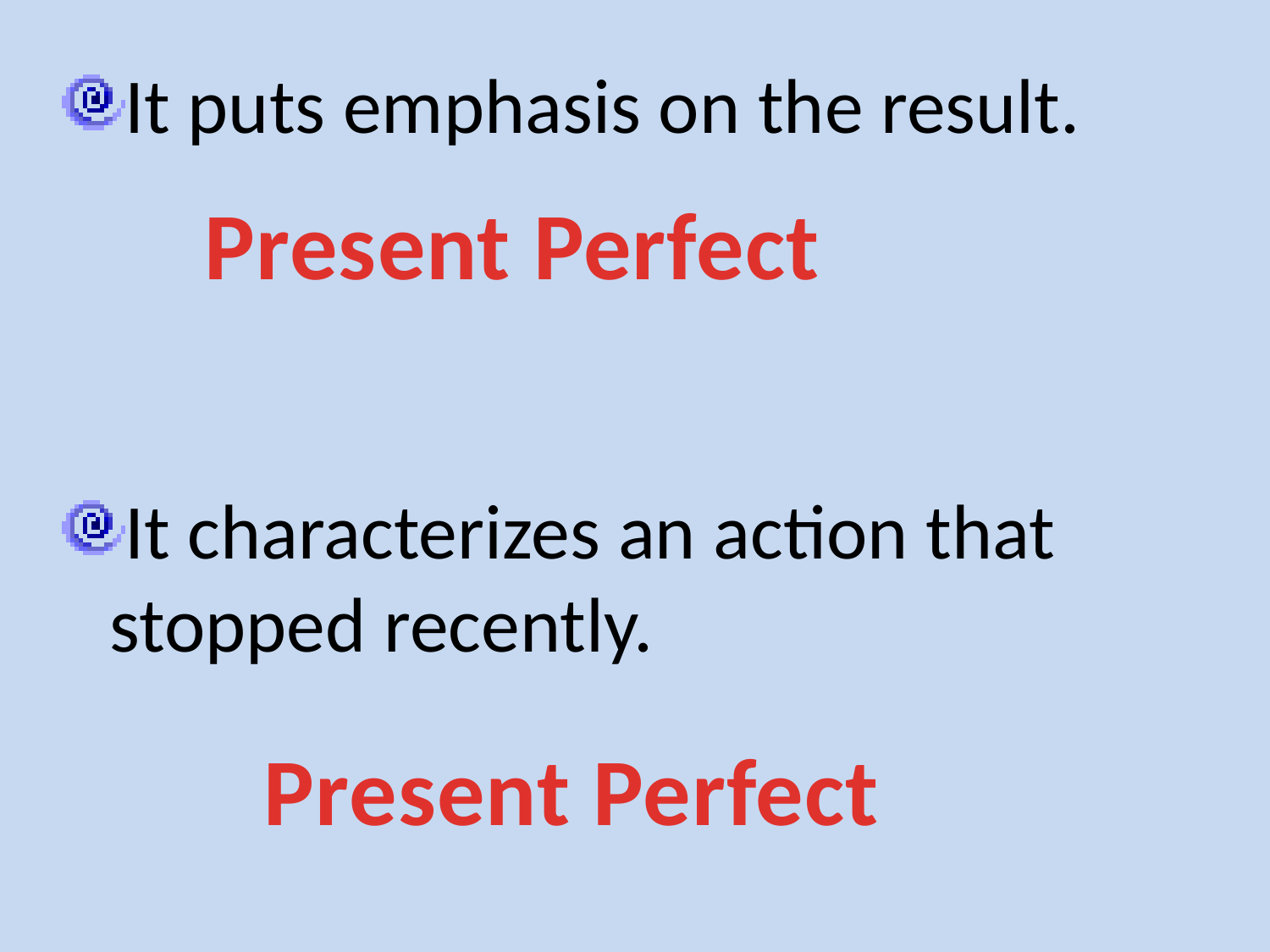

It puts emphasis on the result.

It characterizes an action that stopped recently.
Present Perfect
Present Perfect